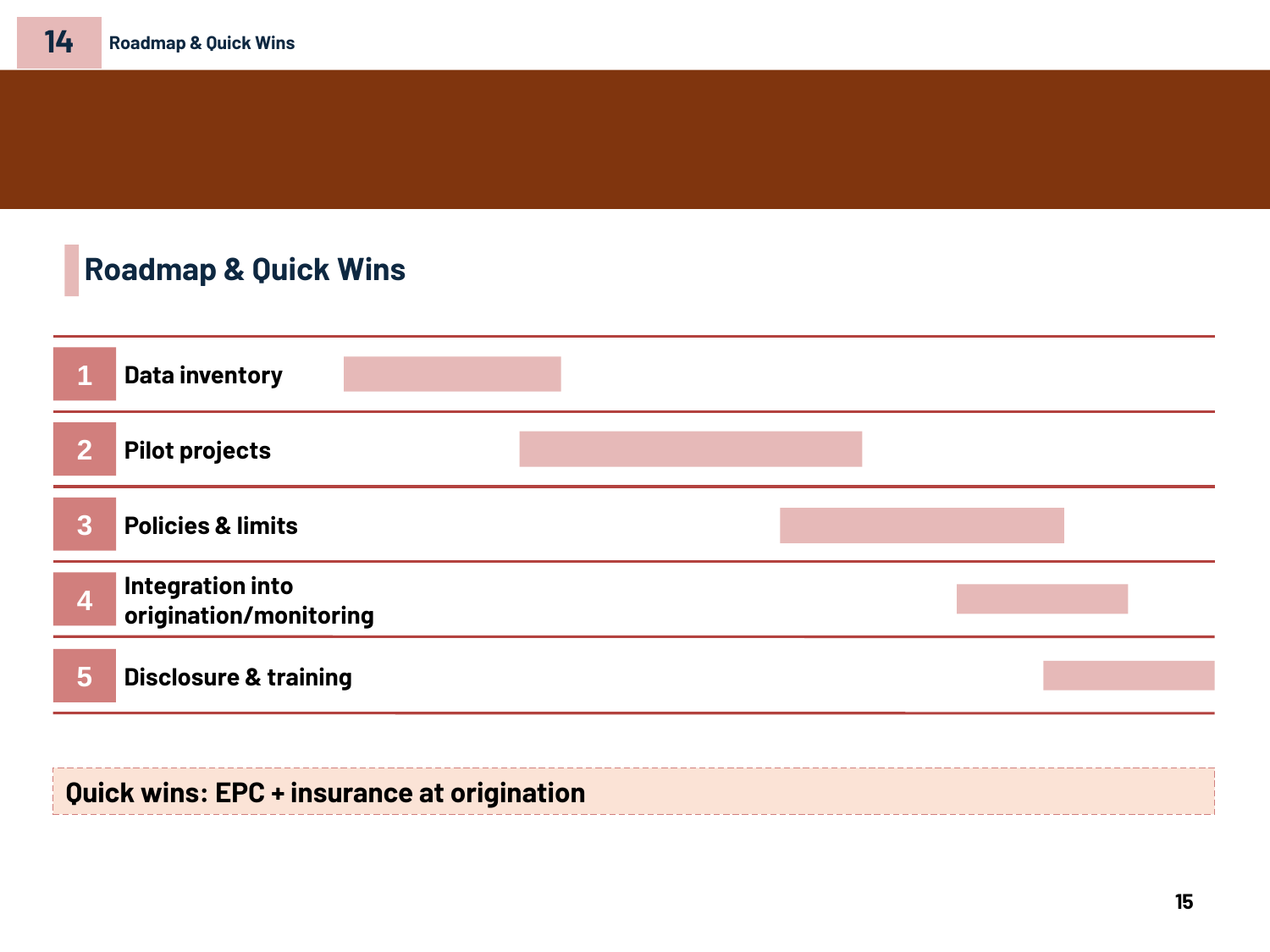

14
Roadmap & Quick Wins
Roadmap & Quick Wins

1
Data inventory

2
Pilot projects

3
Policies & limits

4
Integration into origination/monitoring

5
Disclosure & training

Quick wins: EPC + insurance at origination
15